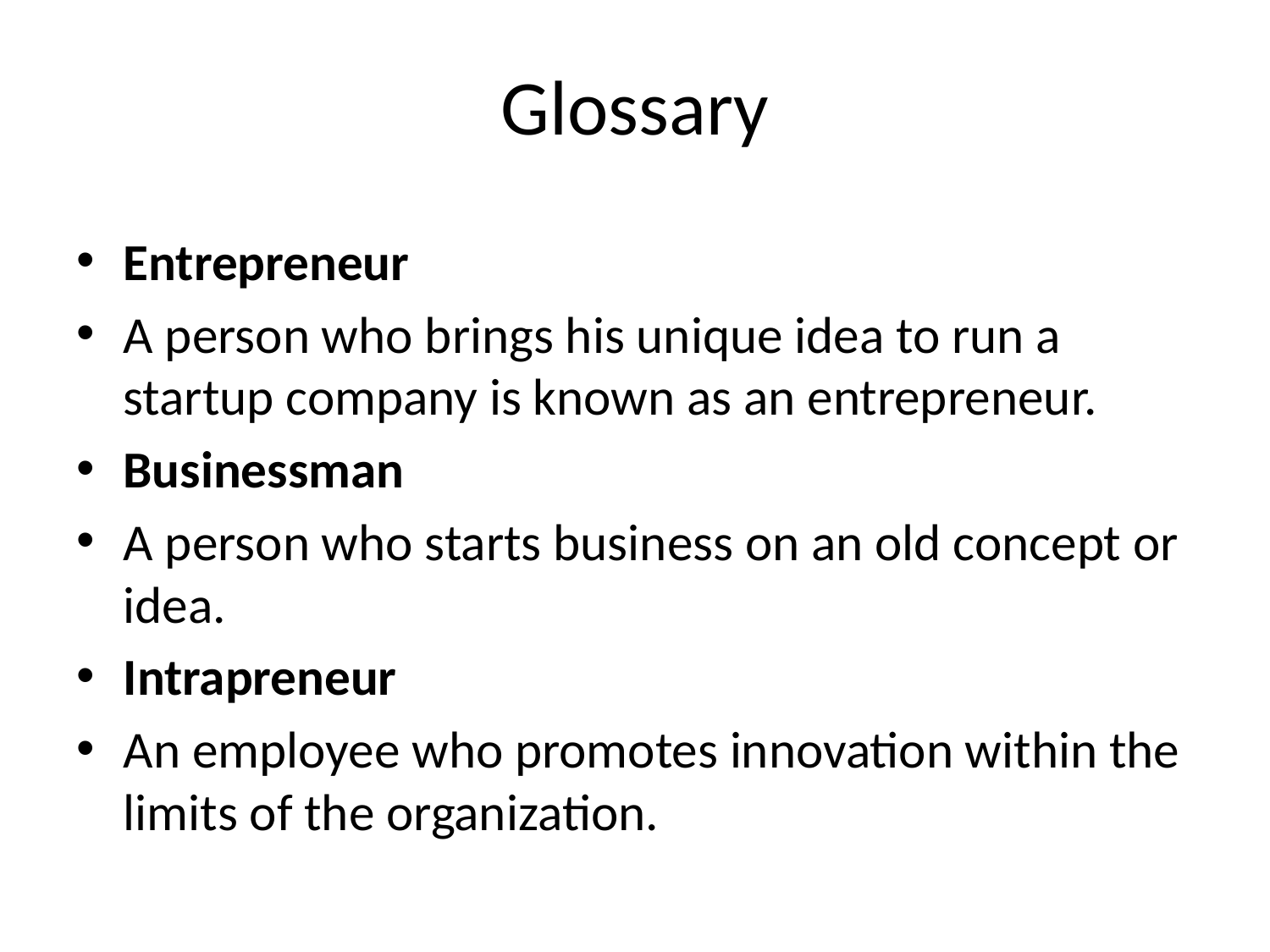

# Glossary
Entrepreneur
A person who brings his unique idea to run a startup company is known as an entrepreneur.
Businessman
A person who starts business on an old concept or idea.
Intrapreneur
An employee who promotes innovation within the limits of the organization.